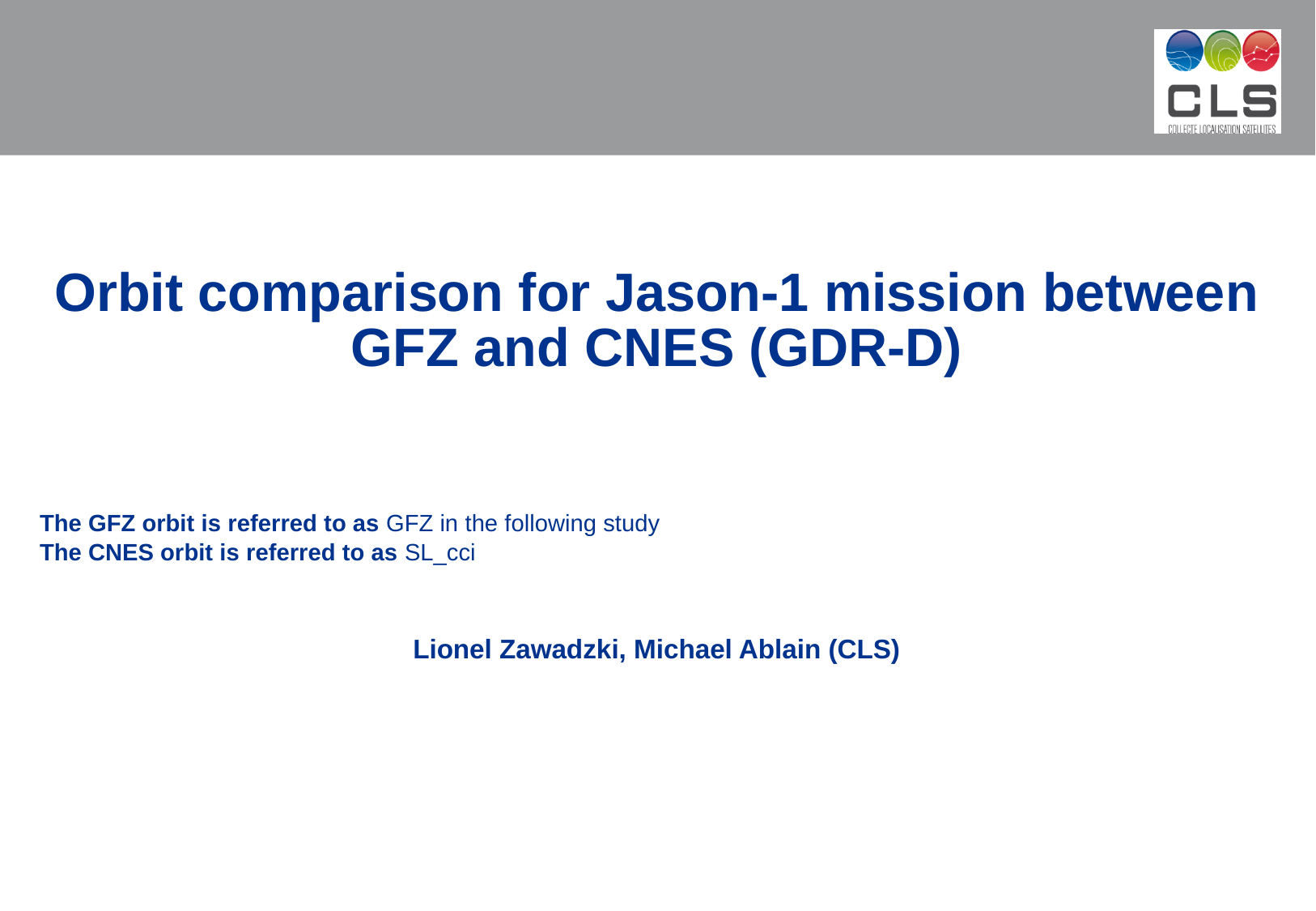

Orbit comparison for Jason-1 mission between GFZ and CNES (GDR-D)

The GFZ orbit is referred to as GFZ in the following study
The CNES orbit is referred to as SL_cci

Lionel Zawadzki, Michael Ablain (CLS)